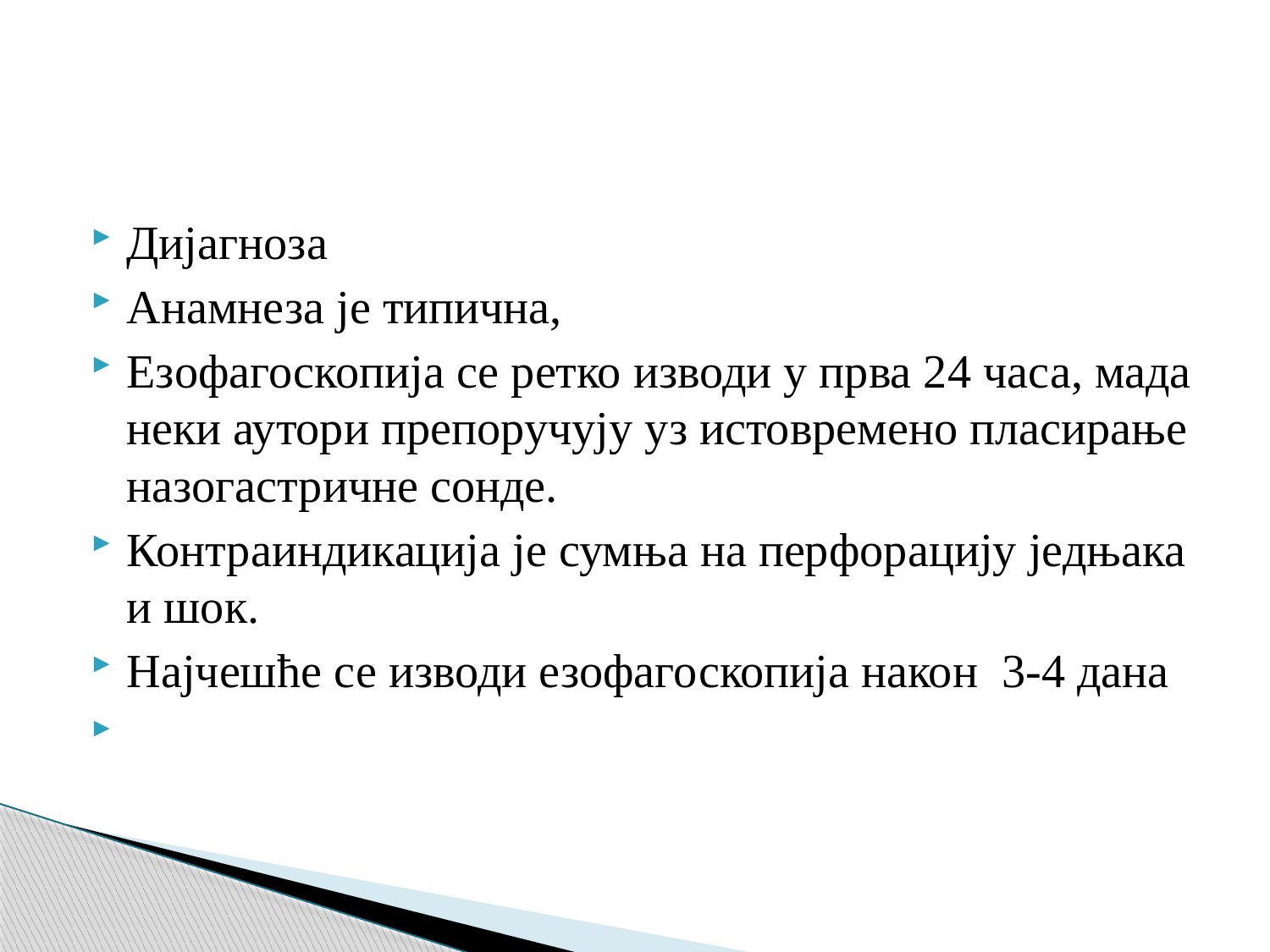

#
Дијагноза
Анамнеза је типична,
Езофагоскопија се ретко изводи у прва 24 часа, мада неки аутори препоручују уз истовремено пласирање назогастричне сонде.
Контраиндикација је сумња на перфорацију једњака и шок.
Најчешће се изводи езофагоскопија након  3-4 дана